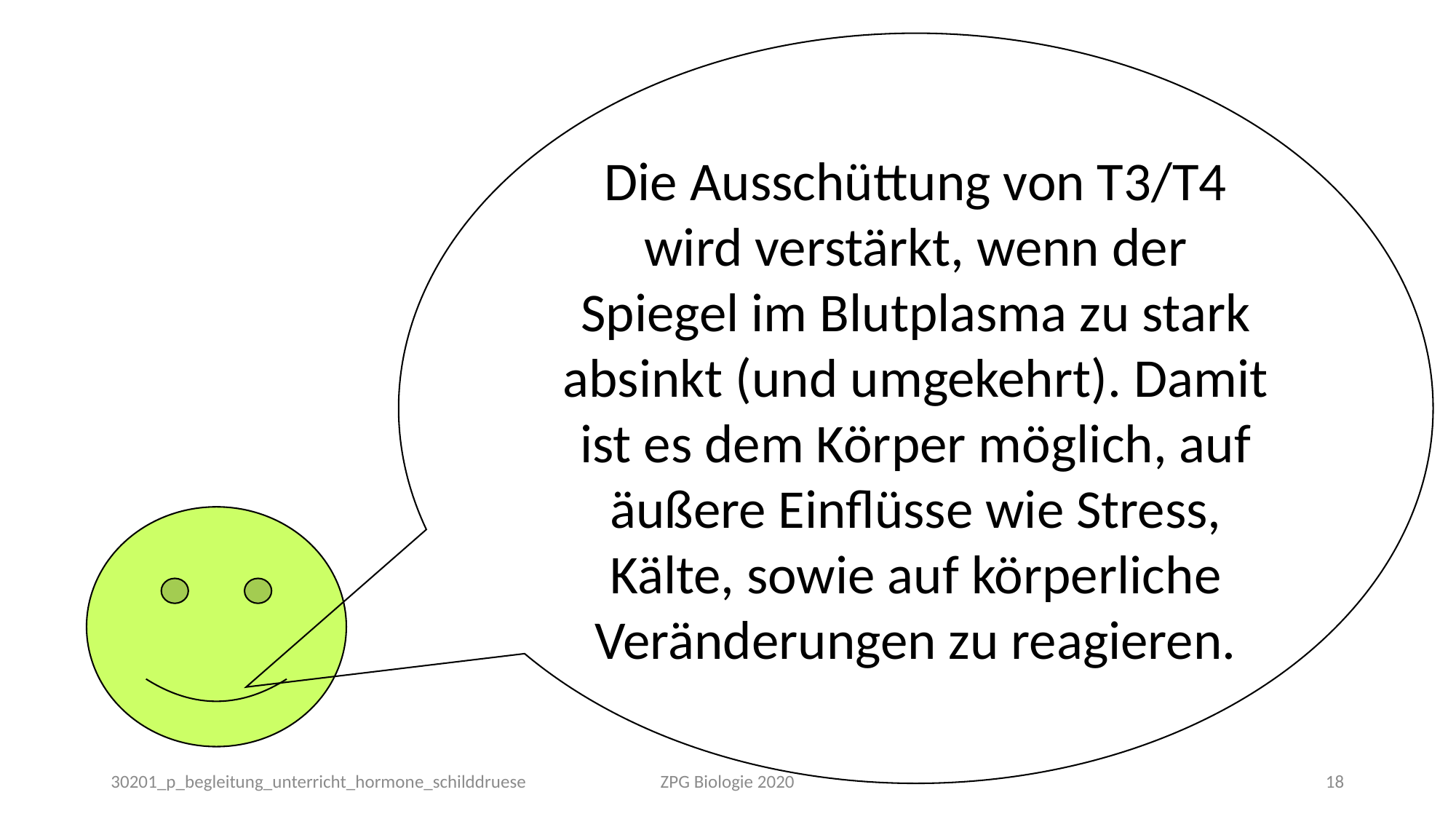

Die Ausschüttung von T3/T4 wird verstärkt, wenn der Spiegel im Blutplasma zu stark absinkt (und umgekehrt). Damit ist es dem Körper möglich, auf äußere Einflüsse wie Stress, Kälte, sowie auf körperliche Veränderungen zu reagieren.

30201_p_begleitung_unterricht_hormone_schilddruese
ZPG Biologie 2020
18